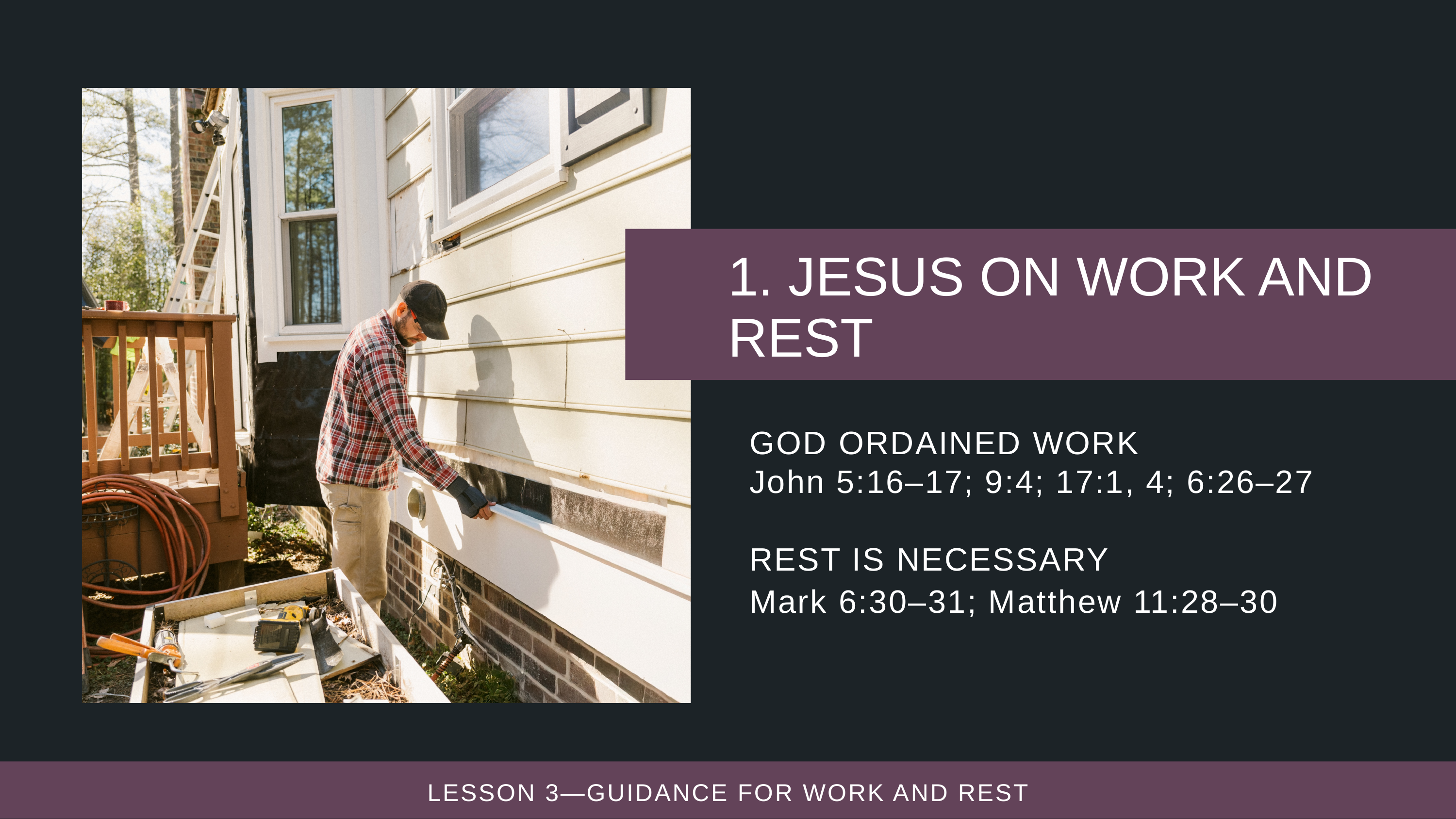

GOD ORDAINED WORK
John 5:16–17; 9:4; 17:1, 4; 6:26–27
REST IS NECESSARY
Mark 6:30–31; Matthew 11:28–30